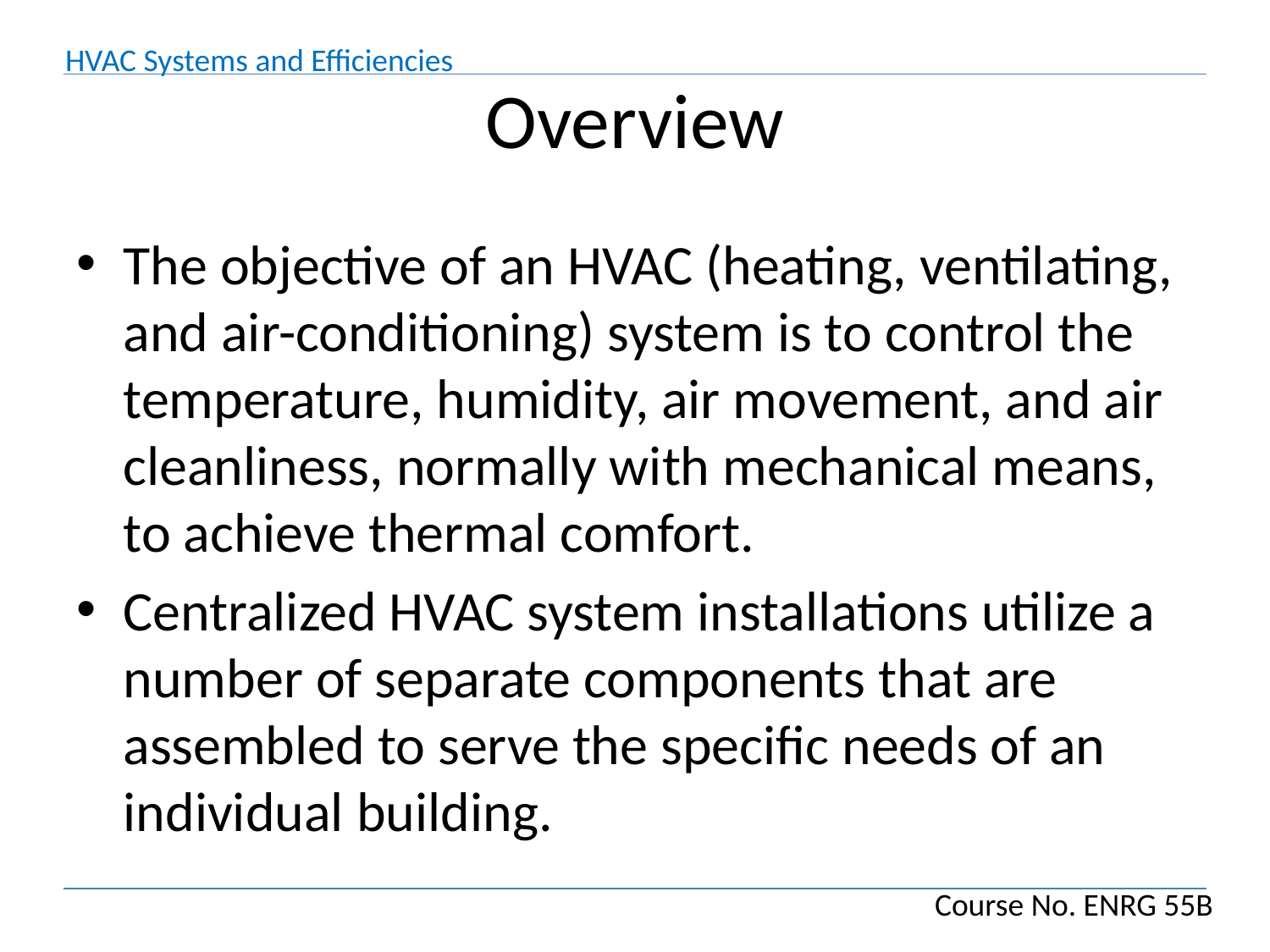

# Overview
The objective of an HVAC (heating, ventilating, and air-conditioning) system is to control the temperature, humidity, air movement, and air cleanliness, normally with mechanical means, to achieve thermal comfort.
Centralized HVAC system installations utilize a number of separate components that are assembled to serve the specific needs of an individual building.